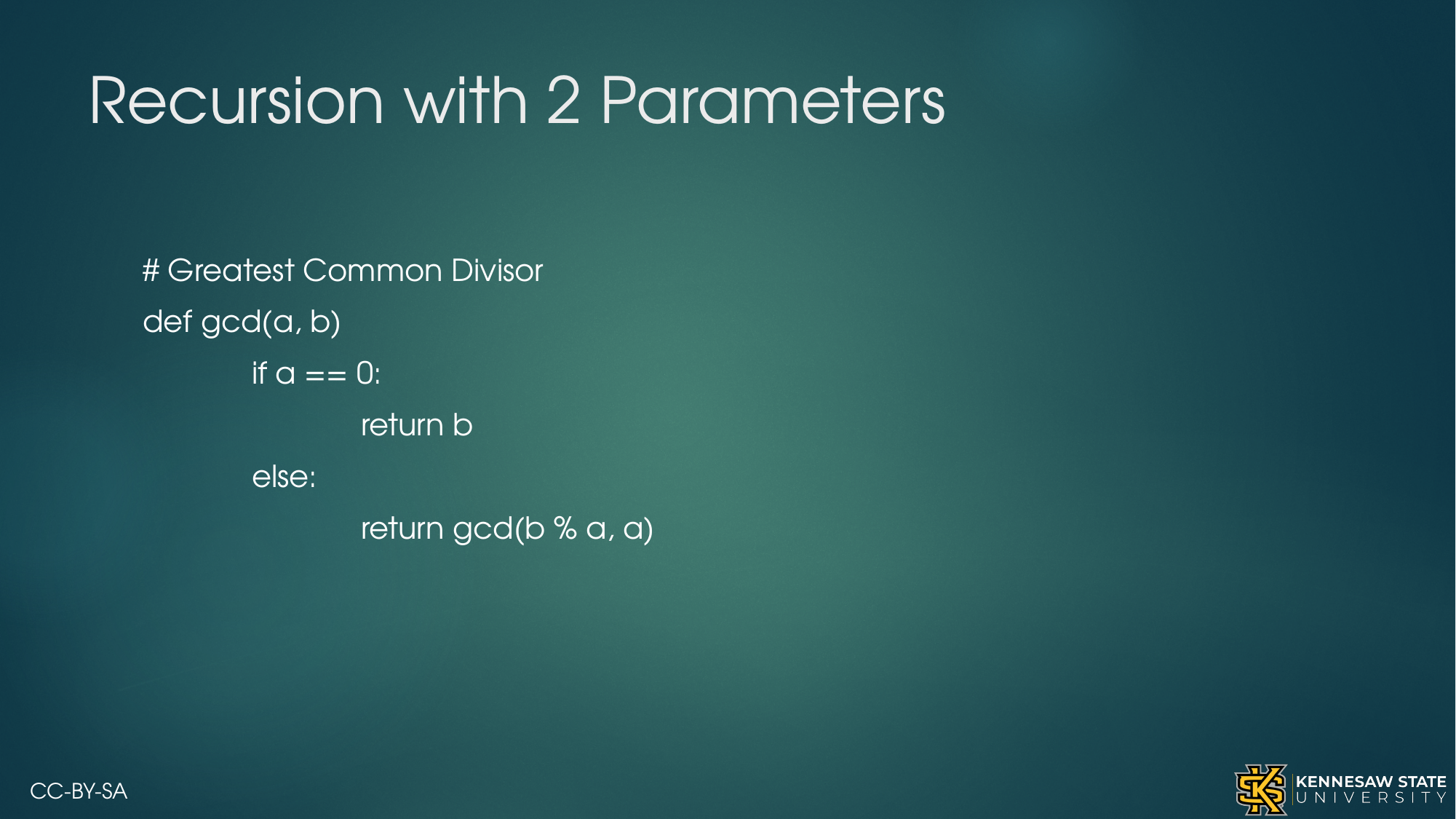

# Recursion with 2 Parameters
# Greatest Common Divisor
def gcd(a, b)
	if a == 0:
		return b
	else:
		return gcd(b % a, a)